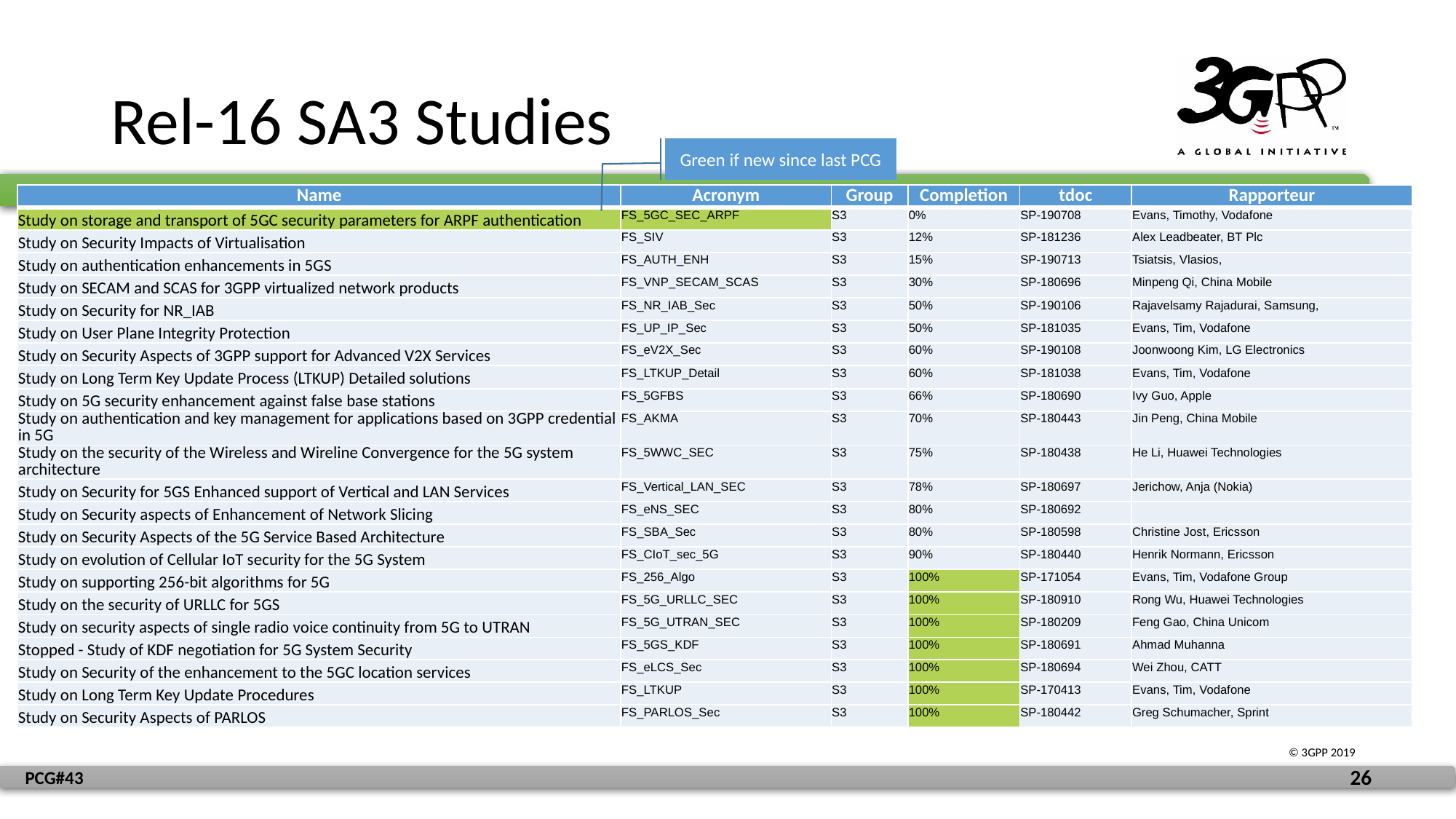

# Rel-16 SA3 Studies
Green if new since last PCG
| Name | Acronym | Group | Completion | tdoc | Rapporteur |
| --- | --- | --- | --- | --- | --- |
| Study on storage and transport of 5GC security parameters for ARPF authentication | FS\_5GC\_SEC\_ARPF | S3 | 0% | SP-190708 | Evans, Timothy, Vodafone |
| Study on Security Impacts of Virtualisation | FS\_SIV | S3 | 12% | SP-181236 | Alex Leadbeater, BT Plc |
| Study on authentication enhancements in 5GS | FS\_AUTH\_ENH | S3 | 15% | SP-190713 | Tsiatsis, Vlasios, |
| Study on SECAM and SCAS for 3GPP virtualized network products | FS\_VNP\_SECAM\_SCAS | S3 | 30% | SP-180696 | Minpeng Qi, China Mobile |
| Study on Security for NR\_IAB | FS\_NR\_IAB\_Sec | S3 | 50% | SP-190106 | Rajavelsamy Rajadurai, Samsung, |
| Study on User Plane Integrity Protection | FS\_UP\_IP\_Sec | S3 | 50% | SP-181035 | Evans, Tim, Vodafone |
| Study on Security Aspects of 3GPP support for Advanced V2X Services | FS\_eV2X\_Sec | S3 | 60% | SP-190108 | Joonwoong Kim, LG Electronics |
| Study on Long Term Key Update Process (LTKUP) Detailed solutions | FS\_LTKUP\_Detail | S3 | 60% | SP-181038 | Evans, Tim, Vodafone |
| Study on 5G security enhancement against false base stations | FS\_5GFBS | S3 | 66% | SP-180690 | Ivy Guo, Apple |
| Study on authentication and key management for applications based on 3GPP credential in 5G | FS\_AKMA | S3 | 70% | SP-180443 | Jin Peng, China Mobile |
| Study on the security of the Wireless and Wireline Convergence for the 5G system architecture | FS\_5WWC\_SEC | S3 | 75% | SP-180438 | He Li, Huawei Technologies |
| Study on Security for 5GS Enhanced support of Vertical and LAN Services | FS\_Vertical\_LAN\_SEC | S3 | 78% | SP-180697 | Jerichow, Anja (Nokia) |
| Study on Security aspects of Enhancement of Network Slicing | FS\_eNS\_SEC | S3 | 80% | SP-180692 |  |
| Study on Security Aspects of the 5G Service Based Architecture | FS\_SBA\_Sec | S3 | 80% | SP-180598 | Christine Jost, Ericsson |
| Study on evolution of Cellular IoT security for the 5G System | FS\_CIoT\_sec\_5G | S3 | 90% | SP-180440 | Henrik Normann, Ericsson |
| Study on supporting 256-bit algorithms for 5G | FS\_256\_Algo | S3 | 100% | SP-171054 | Evans, Tim, Vodafone Group |
| Study on the security of URLLC for 5GS | FS\_5G\_URLLC\_SEC | S3 | 100% | SP-180910 | Rong Wu, Huawei Technologies |
| Study on security aspects of single radio voice continuity from 5G to UTRAN | FS\_5G\_UTRAN\_SEC | S3 | 100% | SP-180209 | Feng Gao, China Unicom |
| Stopped - Study of KDF negotiation for 5G System Security | FS\_5GS\_KDF | S3 | 100% | SP-180691 | Ahmad Muhanna |
| Study on Security of the enhancement to the 5GC location services | FS\_eLCS\_Sec | S3 | 100% | SP-180694 | Wei Zhou, CATT |
| Study on Long Term Key Update Procedures | FS\_LTKUP | S3 | 100% | SP-170413 | Evans, Tim, Vodafone |
| Study on Security Aspects of PARLOS | FS\_PARLOS\_Sec | S3 | 100% | SP-180442 | Greg Schumacher, Sprint |